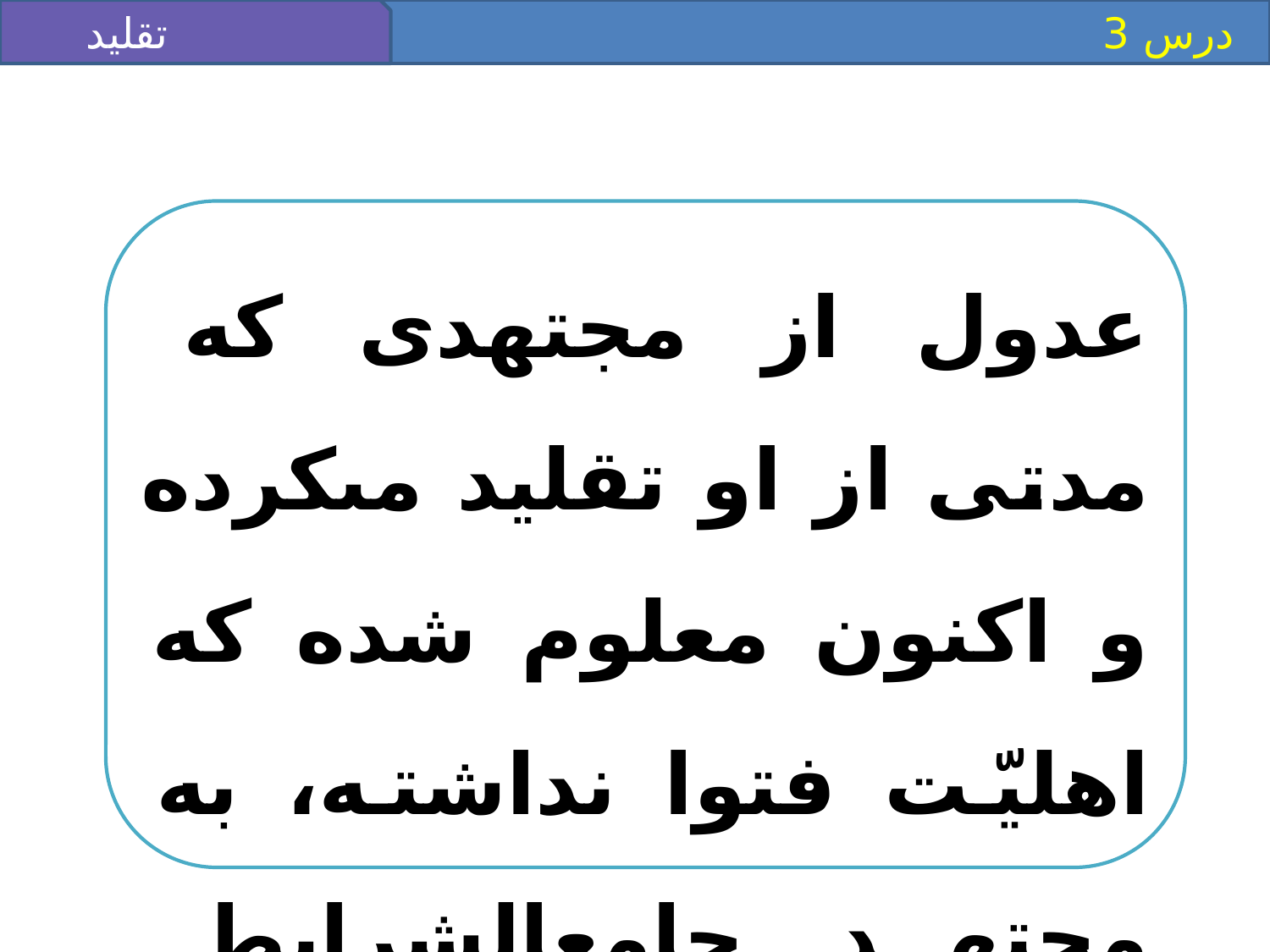

تقليد
 درس 3

عدول از مجتهدى كه مدتى از او تقليد مى‏كرده و اكنون معلوم شده كه اهليّت فتوا نداشته، به مجتهد جامع‏الشرايط واجب است.